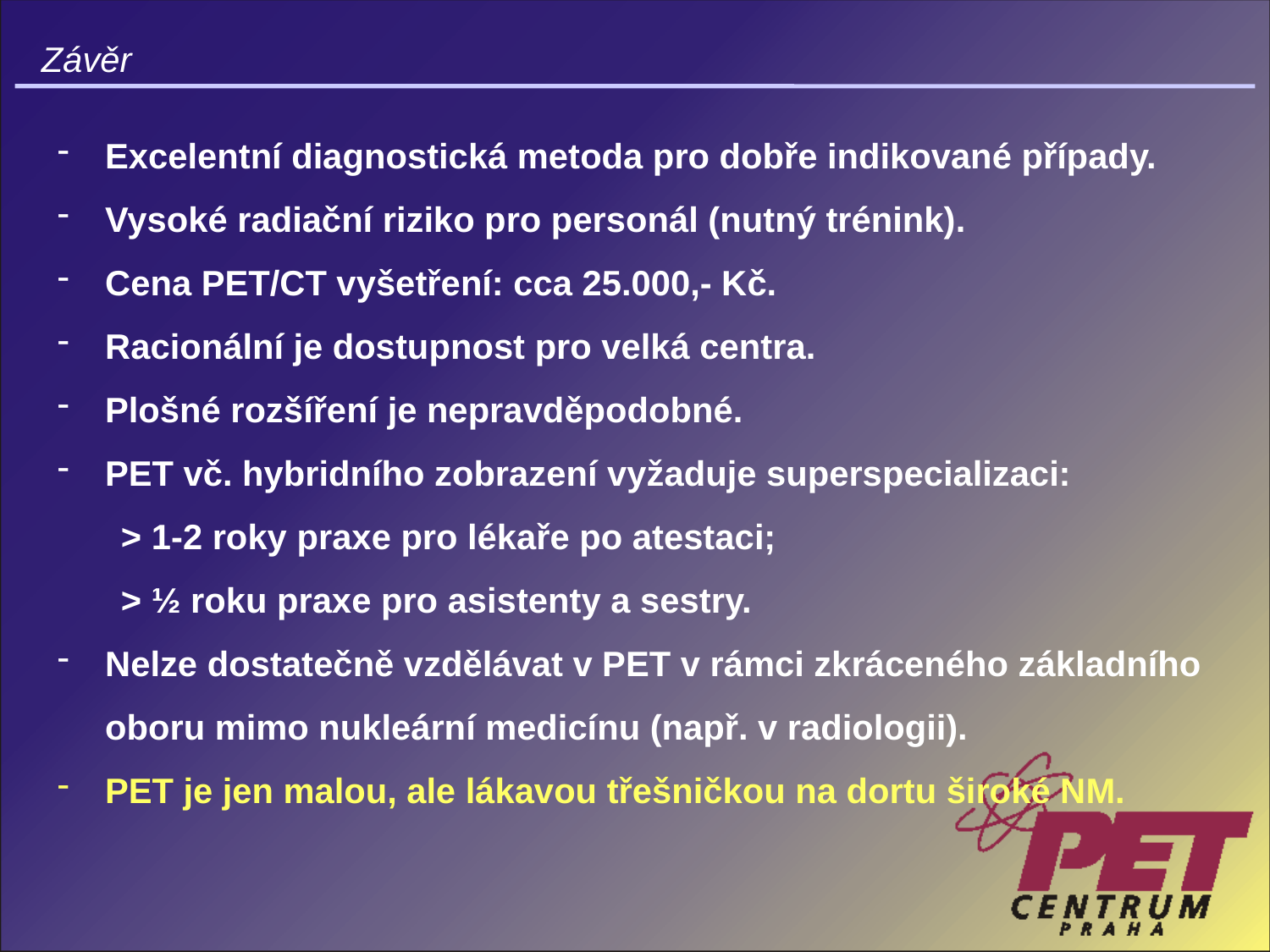

Závěr

Excelentní diagnostická metoda pro dobře indikované případy.
Vysoké radiační riziko pro personál (nutný trénink).
Cena PET/CT vyšetření: cca 25.000,- Kč.
Racionální je dostupnost pro velká centra.
Plošné rozšíření je nepravděpodobné.
PET vč. hybridního zobrazení vyžaduje superspecializaci:
> 1-2 roky praxe pro lékaře po atestaci;
> ½ roku praxe pro asistenty a sestry.
Nelze dostatečně vzdělávat v PET v rámci zkráceného základního oboru mimo nukleární medicínu (např. v radiologii).
PET je jen malou, ale lákavou třešničkou na dortu široké NM.